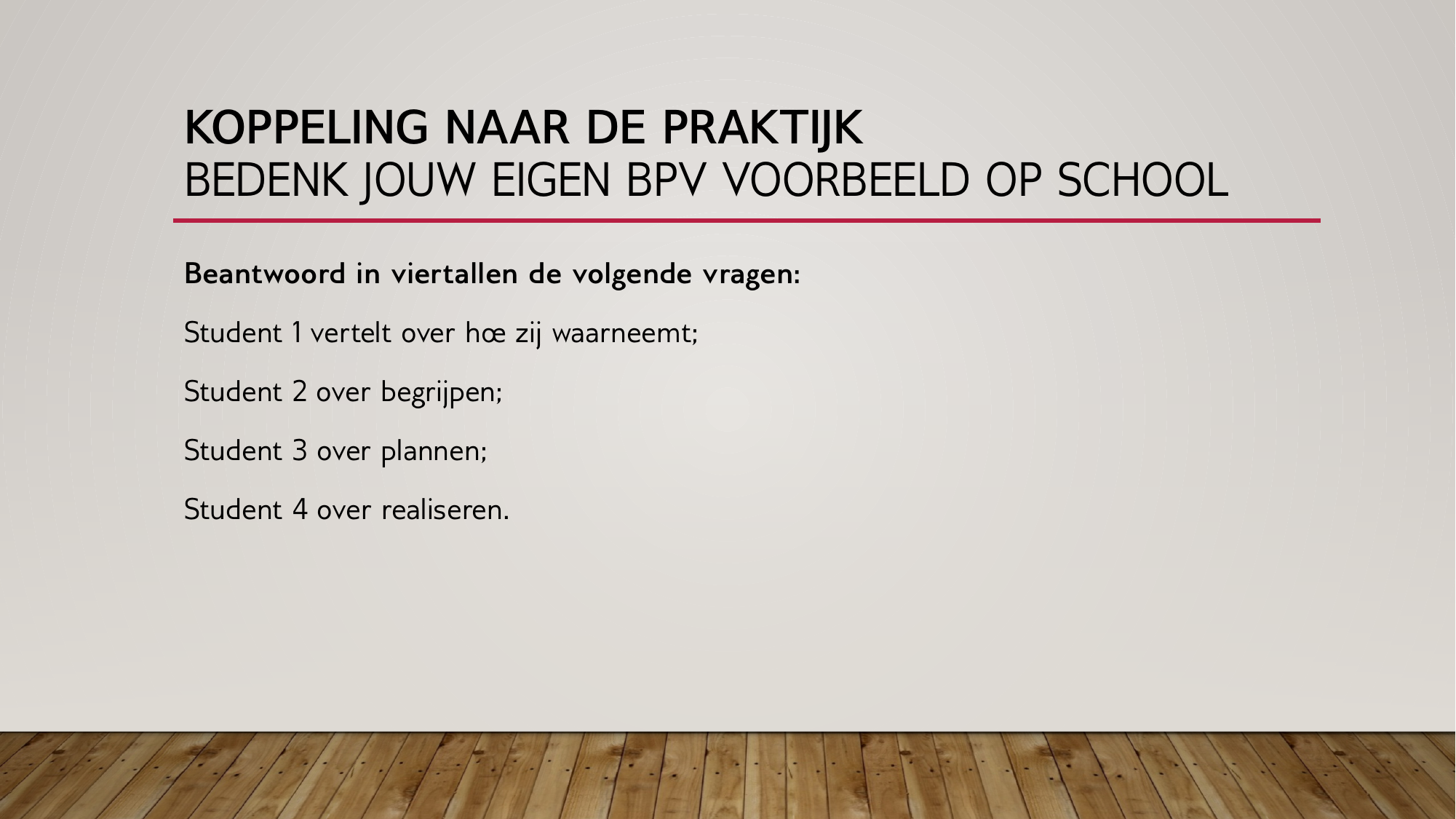

# Koppeling naar de praktijk Bedenk jouw eigen BPV voorbeeld op school
Beantwoord in viertallen de volgende vragen:
Student 1 vertelt over hoe zij waarneemt;
Student 2 over begrijpen;
Student 3 over plannen;
Student 4 over realiseren.